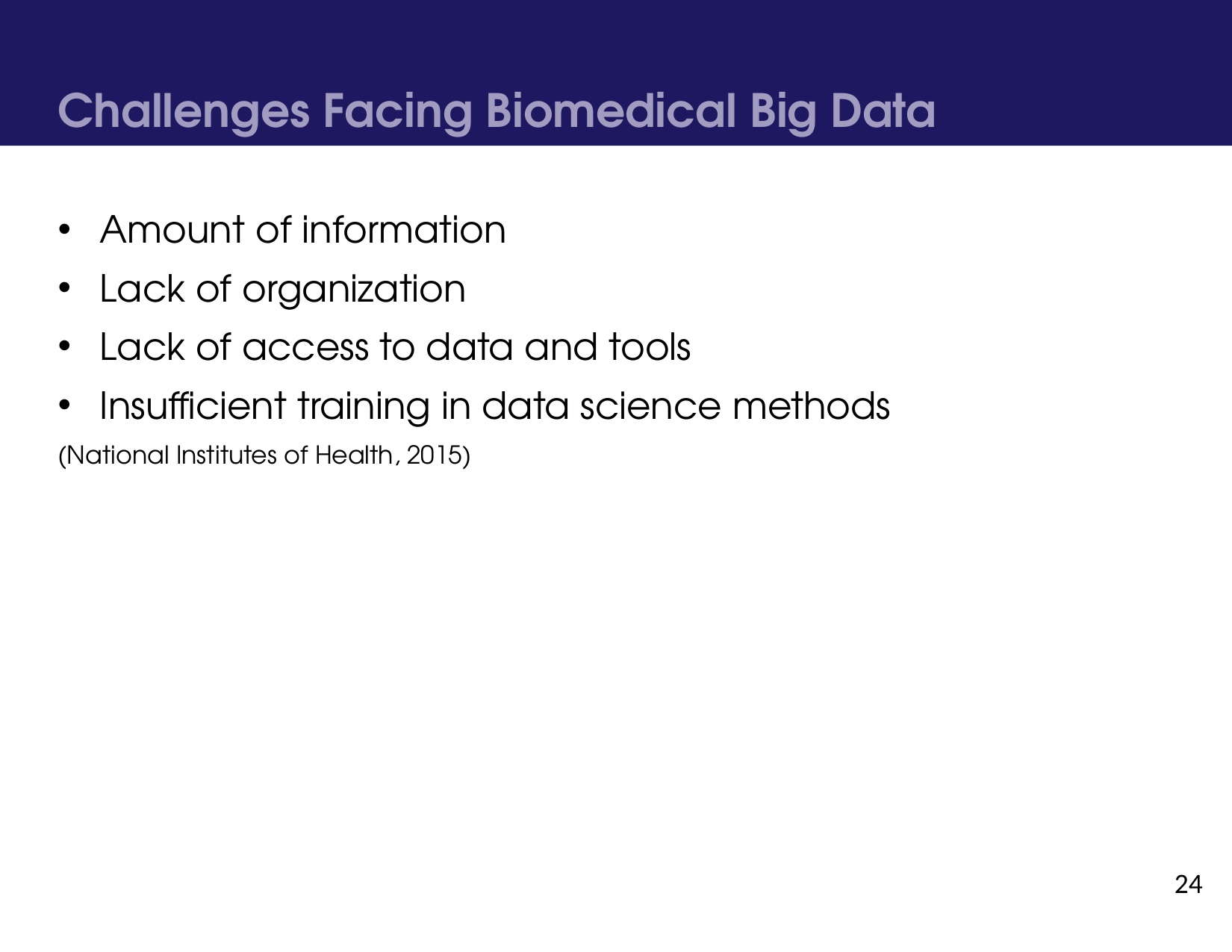

# Challenges Facing Biomedical Big Data
Amount of information
Lack of organization
Lack of access to data and tools
Insufficient training in data science methods
(National Institutes of Health, 2015)
24